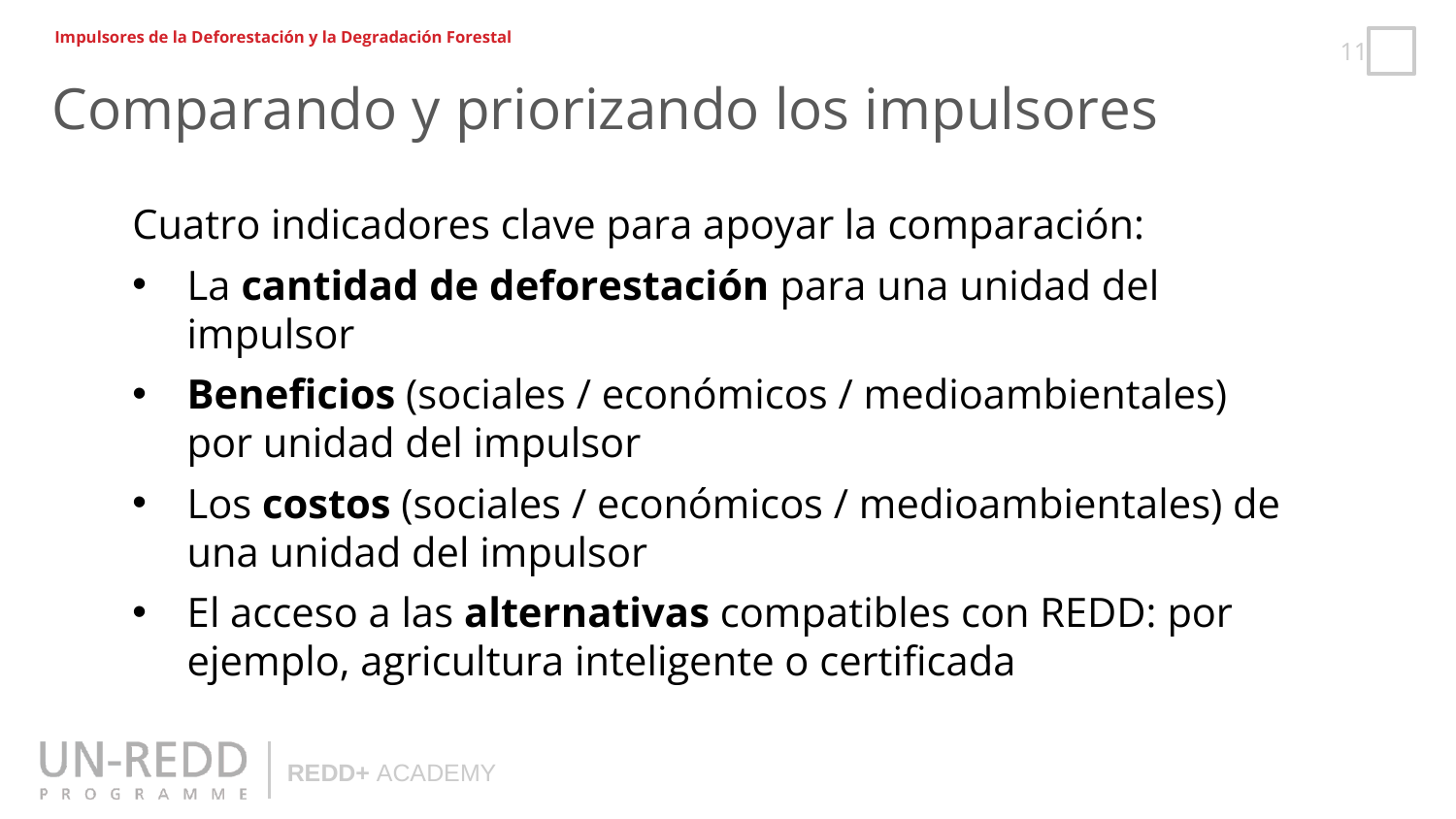

Impulsores de la Deforestación y la Degradación Forestal
Comparando y priorizando los impulsores
Cuatro indicadores clave para apoyar la comparación:
La cantidad de deforestación para una unidad del impulsor
Beneficios (sociales / económicos / medioambientales) por unidad del impulsor
Los costos (sociales / económicos / medioambientales) de una unidad del impulsor
El acceso a las alternativas compatibles con REDD: por ejemplo, agricultura inteligente o certificada